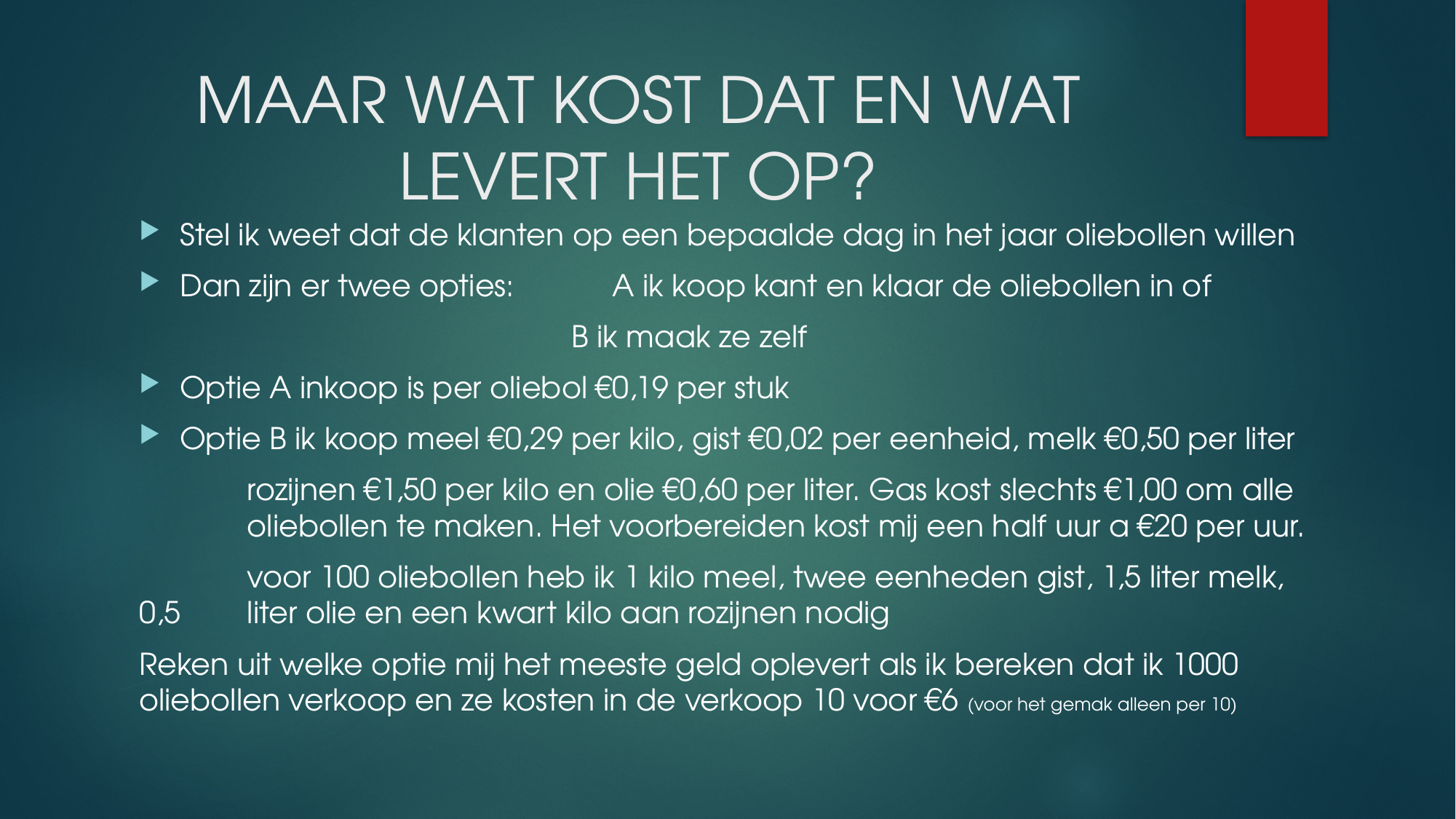

# MAAR WAT KOST DAT EN WAT LEVERT HET OP?
Stel ik weet dat de klanten op een bepaalde dag in het jaar oliebollen willen
Dan zijn er twee opties: 	A ik koop kant en klaar de oliebollen in of
B ik maak ze zelf
Optie A inkoop is per oliebol €0,19 per stuk
Optie B ik koop meel €0,29 per kilo, gist €0,02 per eenheid, melk €0,50 per liter
	rozijnen €1,50 per kilo en olie €0,60 per liter. Gas kost slechts €1,00 om alle 	oliebollen te maken. Het voorbereiden kost mij een half uur a €20 per uur.
	voor 100 oliebollen heb ik 1 kilo meel, twee eenheden gist, 1,5 liter melk, 0,5 	liter olie en een kwart kilo aan rozijnen nodig
Reken uit welke optie mij het meeste geld oplevert als ik bereken dat ik 1000 oliebollen verkoop en ze kosten in de verkoop 10 voor €6 (voor het gemak alleen per 10)